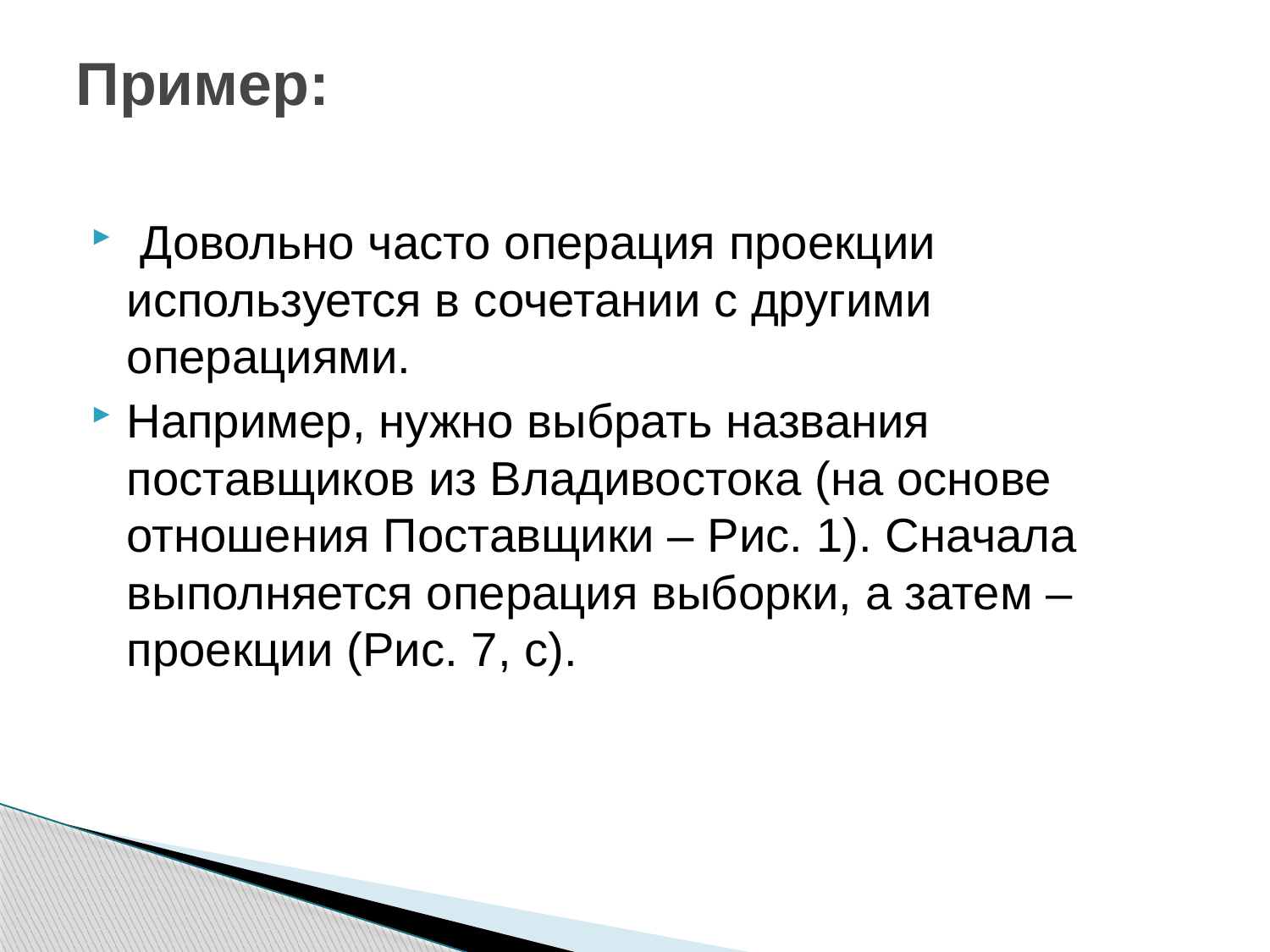

# Пример:
 Довольно часто операция проекции используется в сочетании с другими операциями.
Например, нужно выбрать названия поставщиков из Владивостока (на основе отношения Поставщики – Рис. 1). Сначала выполняется операция выборки, а затем – проекции (Рис. 7, c).